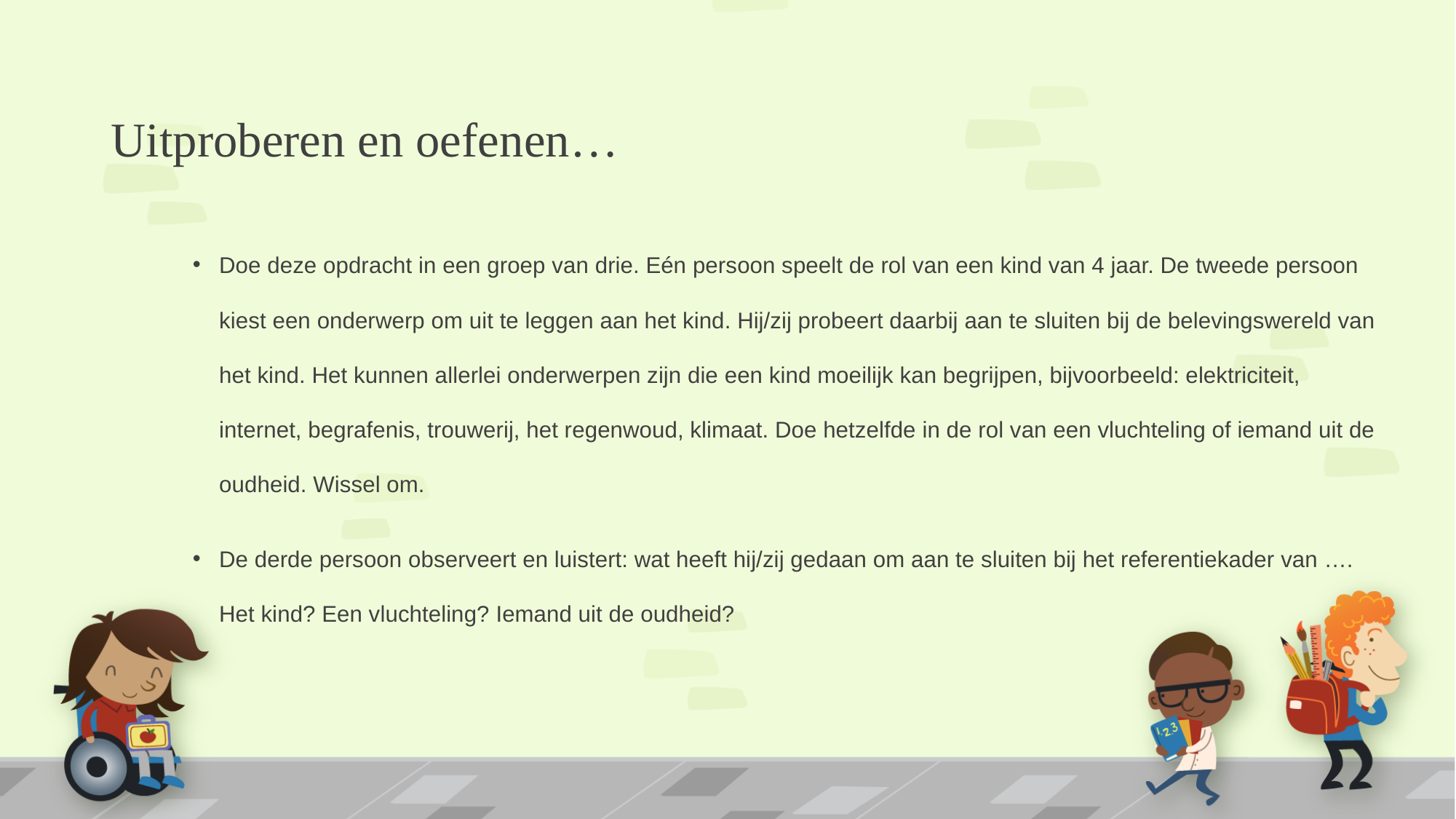

# Uitproberen en oefenen…
Doe deze opdracht in een groep van drie. Eén persoon speelt de rol van een kind van 4 jaar. De tweede persoon kiest een onderwerp om uit te leggen aan het kind. Hij/zij probeert daarbij aan te sluiten bij de belevingswereld van het kind. Het kunnen allerlei onderwerpen zijn die een kind moeilijk kan begrijpen, bijvoorbeeld: elektriciteit, internet, begrafenis, trouwerij, het regenwoud, klimaat. Doe hetzelfde in de rol van een vluchteling of iemand uit de oudheid. Wissel om.
De derde persoon observeert en luistert: wat heeft hij/zij gedaan om aan te sluiten bij het referentiekader van …. Het kind? Een vluchteling? Iemand uit de oudheid?